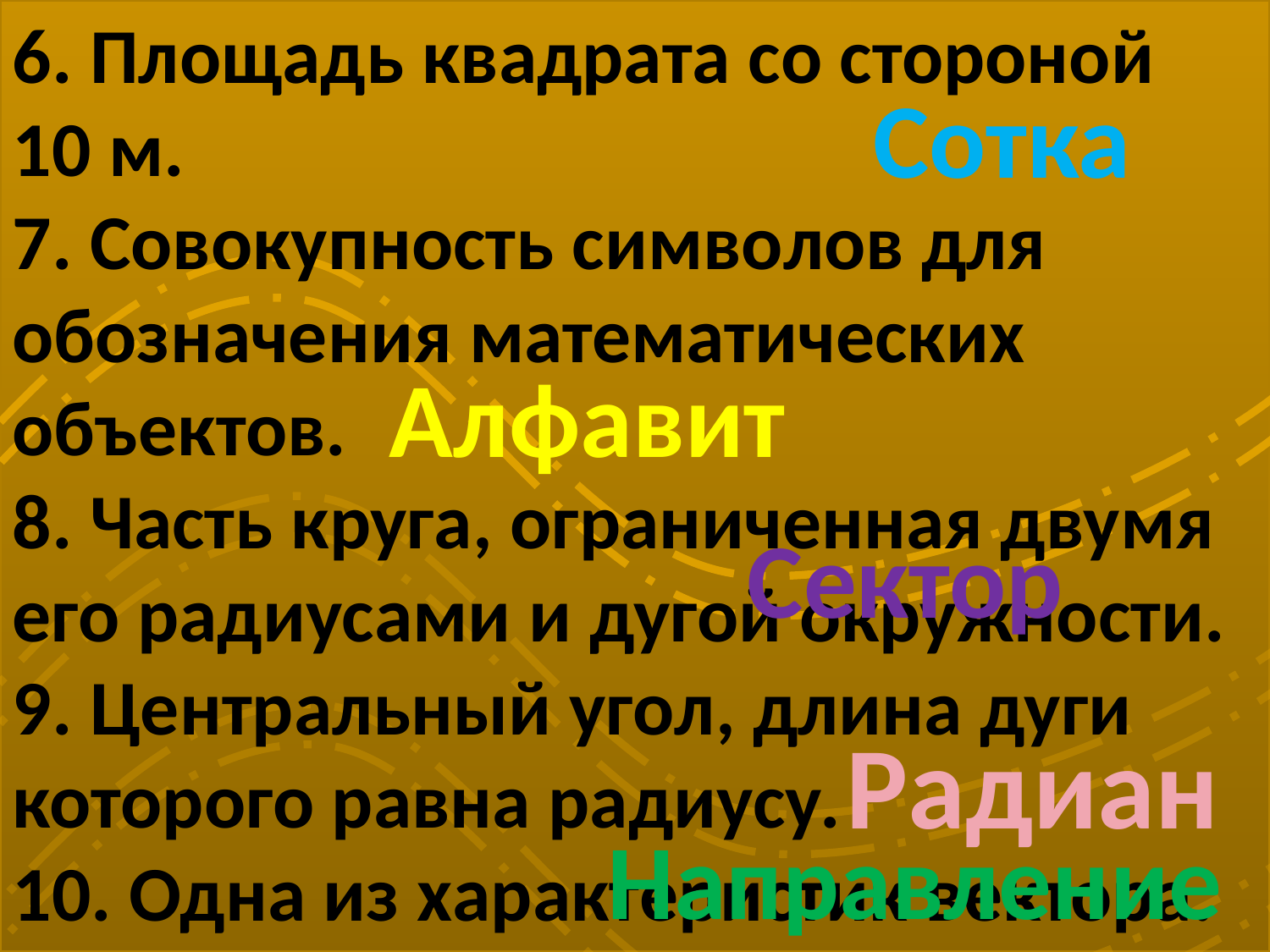

6. Площадь квадрата со стороной 10 м.
7. Совокупность символов для обозначения математических объектов.
8. Часть круга, ограниченная двумя его радиусами и дугой окружности.
9. Центральный угол, длина дуги которого равна радиусу.
10. Одна из характеристик вектора.
Сотка
Алфавит
Сектор
Радиан
Направление